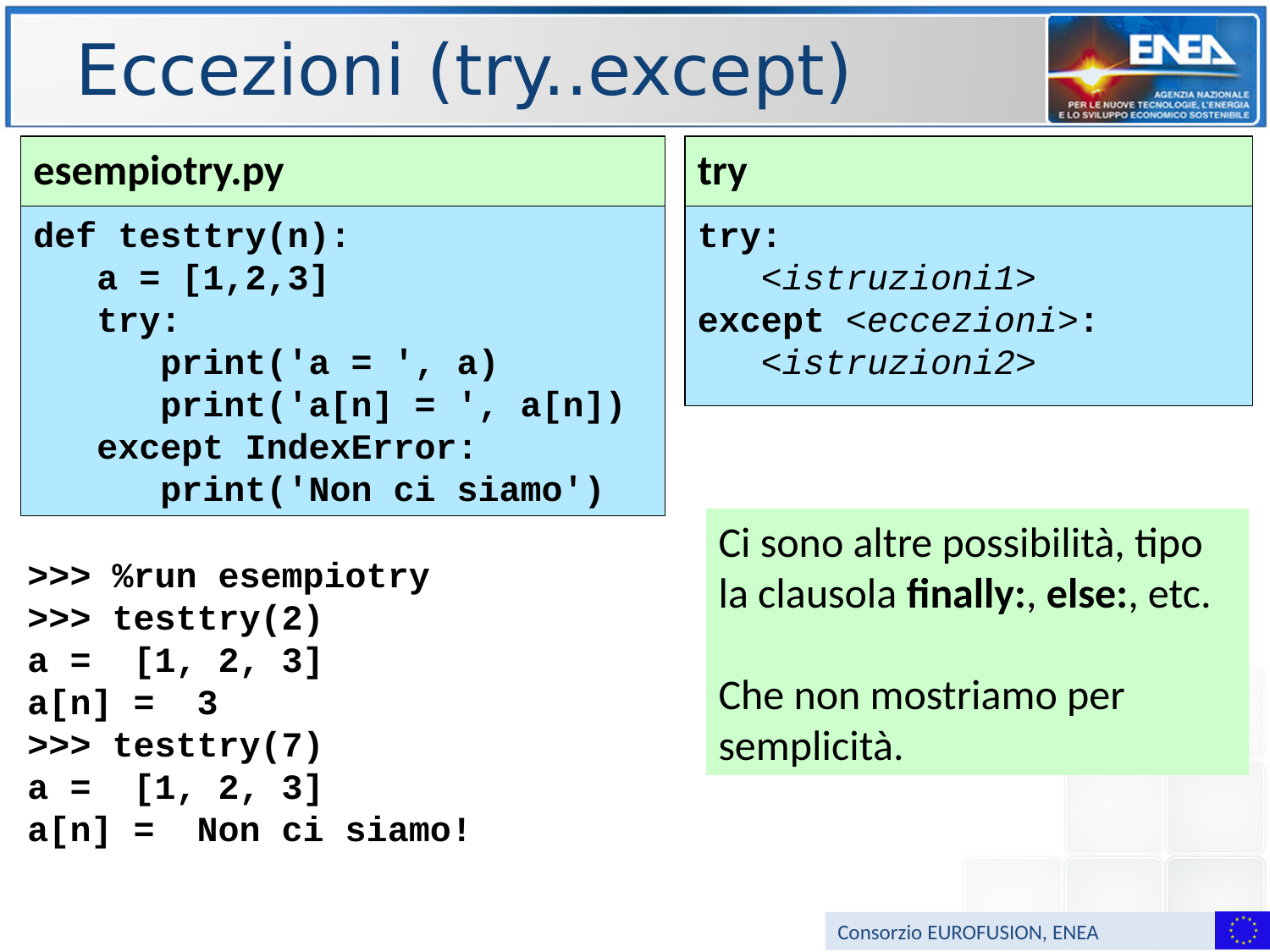

# Eccezioni (try..except)
esempiotry.py
def testtry(n):
   a = [1,2,3]
   try:
      print('a = ', a)
      print('a[n] = ', a[n])
   except IndexError:
      print('Non ci siamo')
try
try:
   <istruzioni1>
except <eccezioni>:
   <istruzioni2>
Ci sono altre possibilità, tipo la clausola finally:, else:, etc.

Che non mostriamo per semplicità.
>>> %run esempiotry
>>> testtry(2)
a =  [1, 2, 3]
a[n] =  3
>>> testtry(7)
a =  [1, 2, 3]
a[n] =  Non ci siamo!